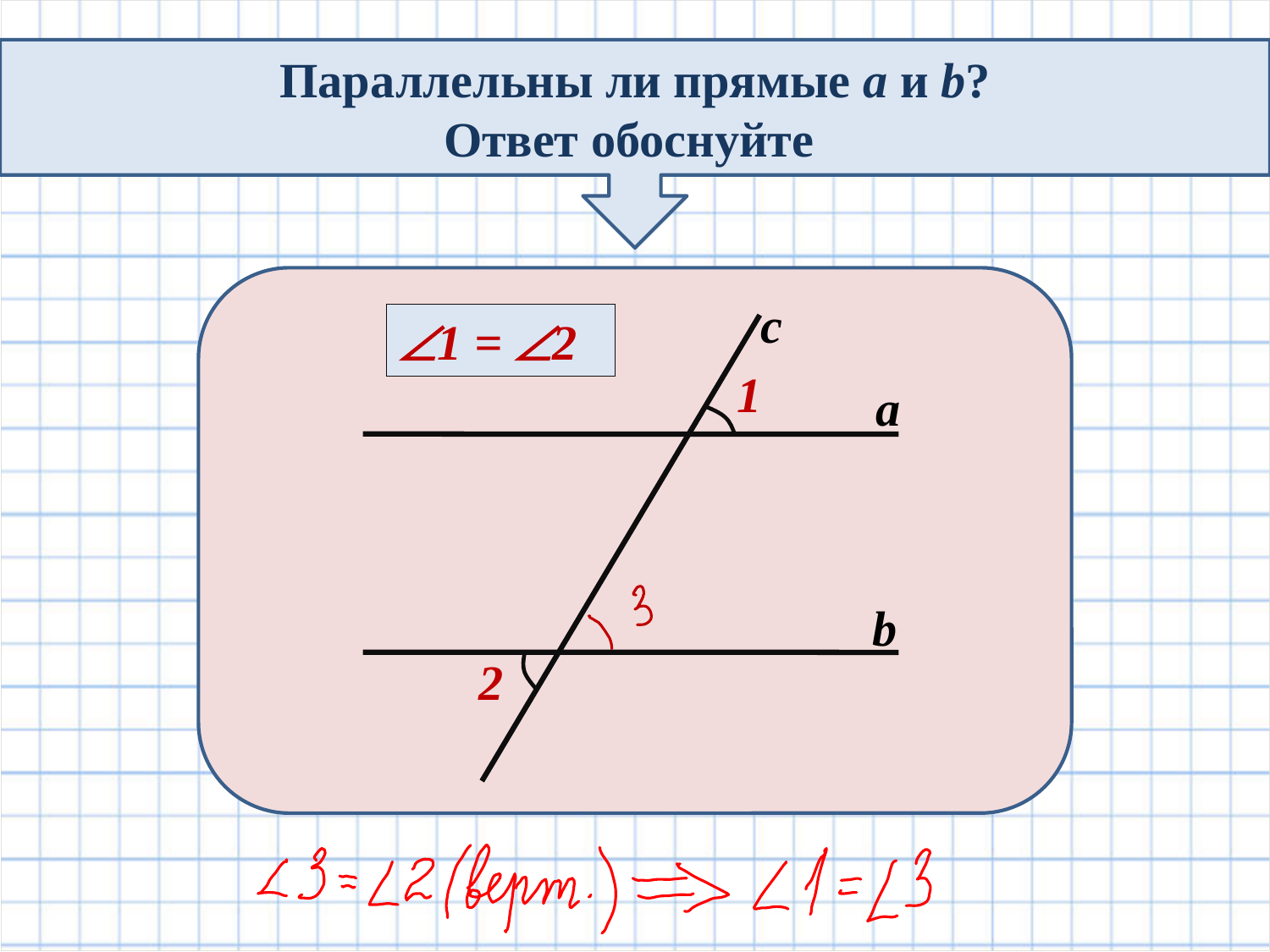

Параллельны ли прямые а и b?
Ответ обоснуйте

с

а
b
1
2
∠1 = ∠2